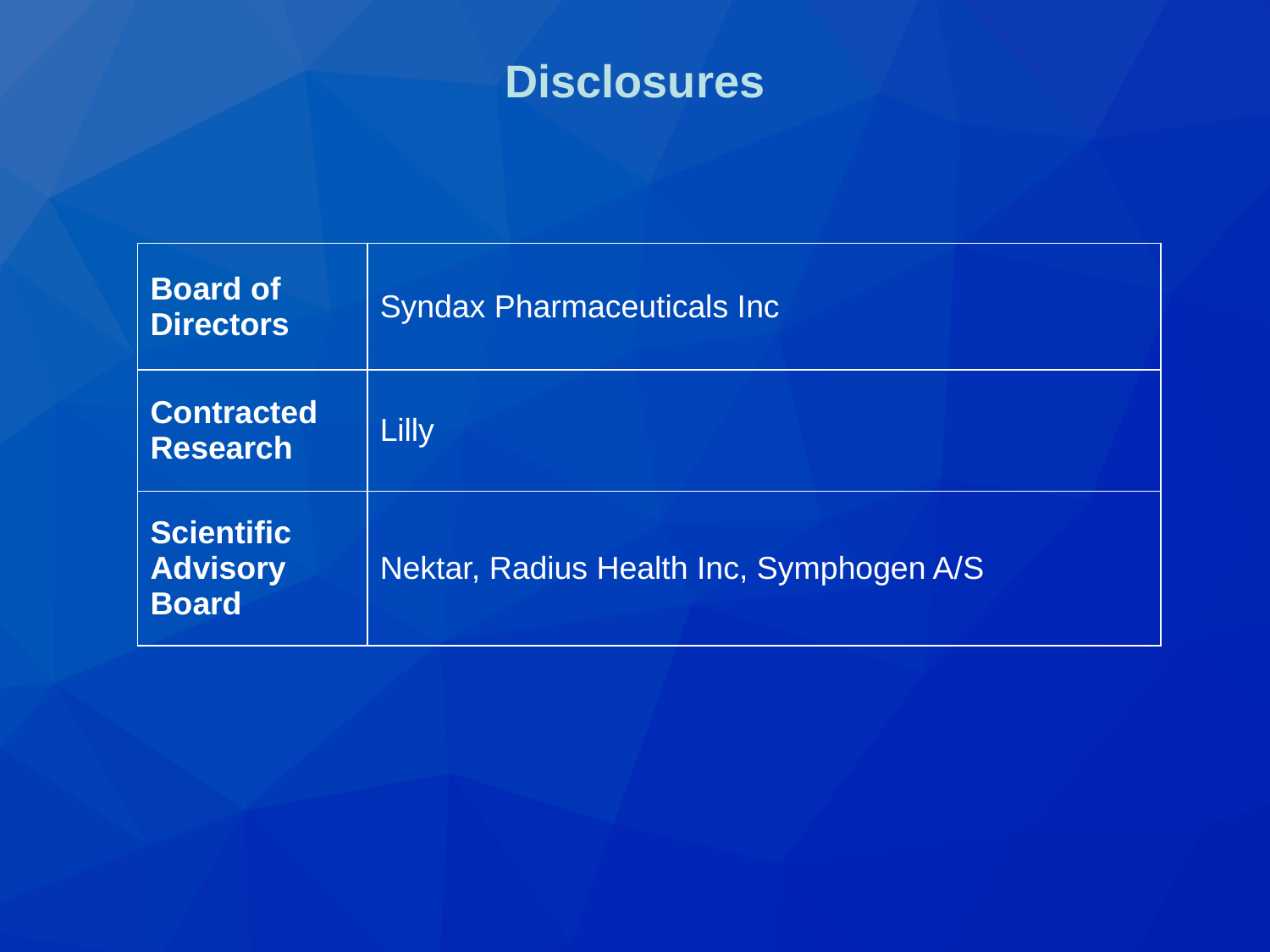

# Disclosures
| Board of Directors | Syndax Pharmaceuticals Inc |
| --- | --- |
| Contracted Research | Lilly |
| Scientific Advisory Board | Nektar, Radius Health Inc, Symphogen A/S |